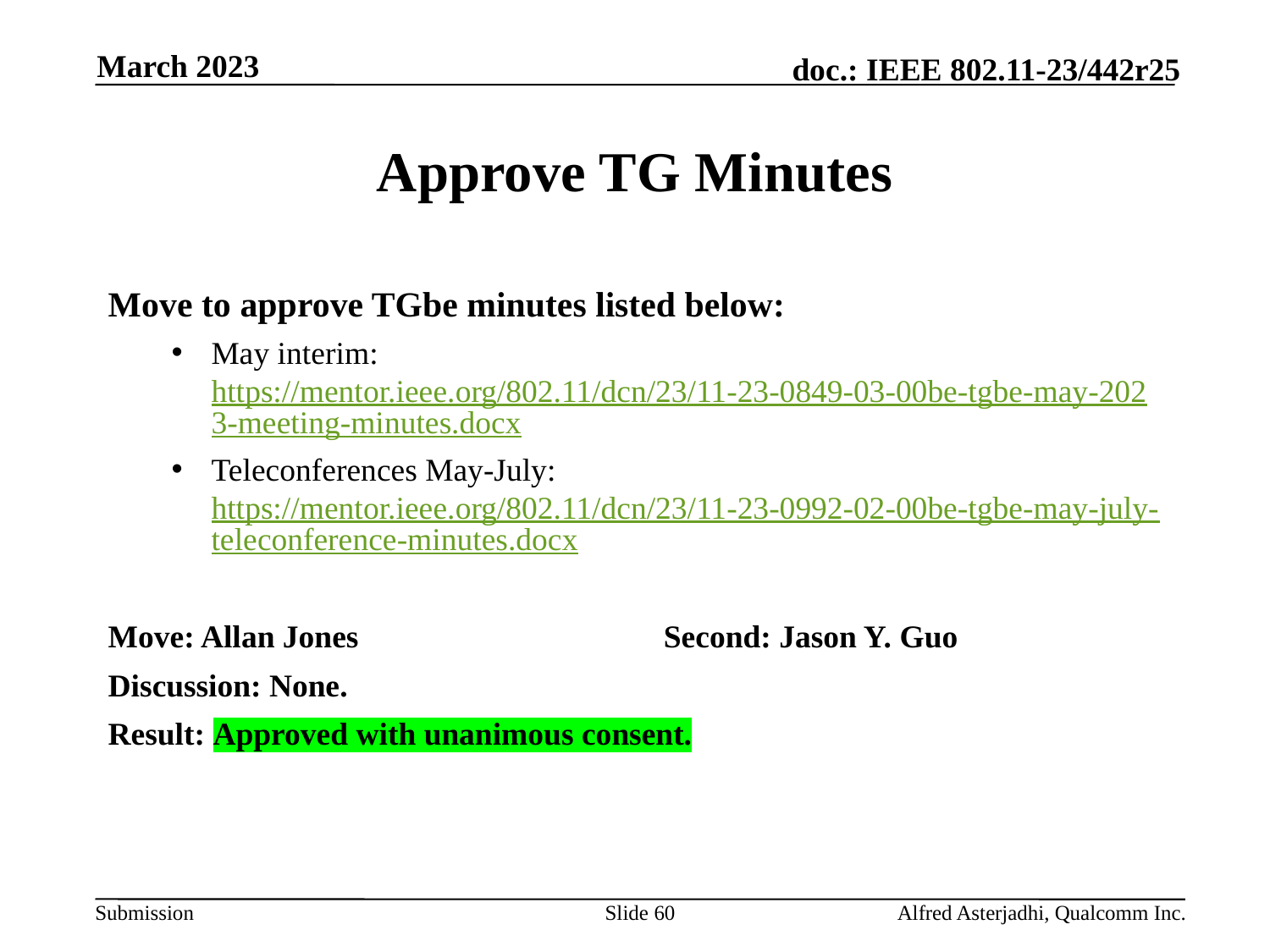

March 2023
# Approve TG Minutes
Move to approve TGbe minutes listed below:
May interim: https://mentor.ieee.org/802.11/dcn/23/11-23-0849-03-00be-tgbe-may-2023-meeting-minutes.docx
Teleconferences May-July: https://mentor.ieee.org/802.11/dcn/23/11-23-0992-02-00be-tgbe-may-july-teleconference-minutes.docx

Move: Allan Jones			Second: Jason Y. Guo
Discussion: None.
Result: Approved with unanimous consent.
Slide 60
Alfred Asterjadhi, Qualcomm Inc.